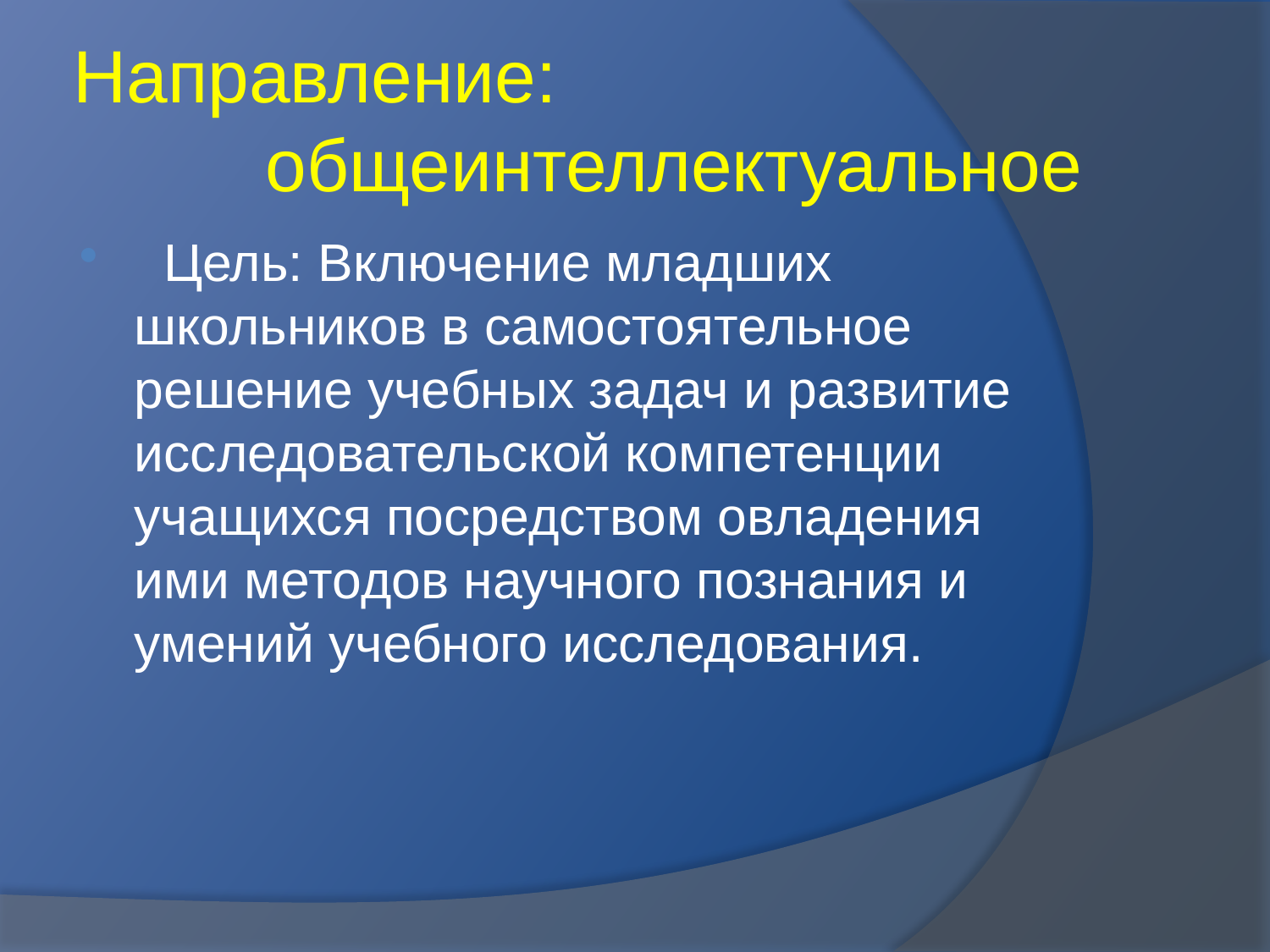

Направление:                                    общеинтеллектуальное
  Цель: Включение младших школьников в самостоятельное решение учебных задач и развитие исследовательской компетенции учащихся посредством овладения ими методов научного познания и умений учебного исследования.